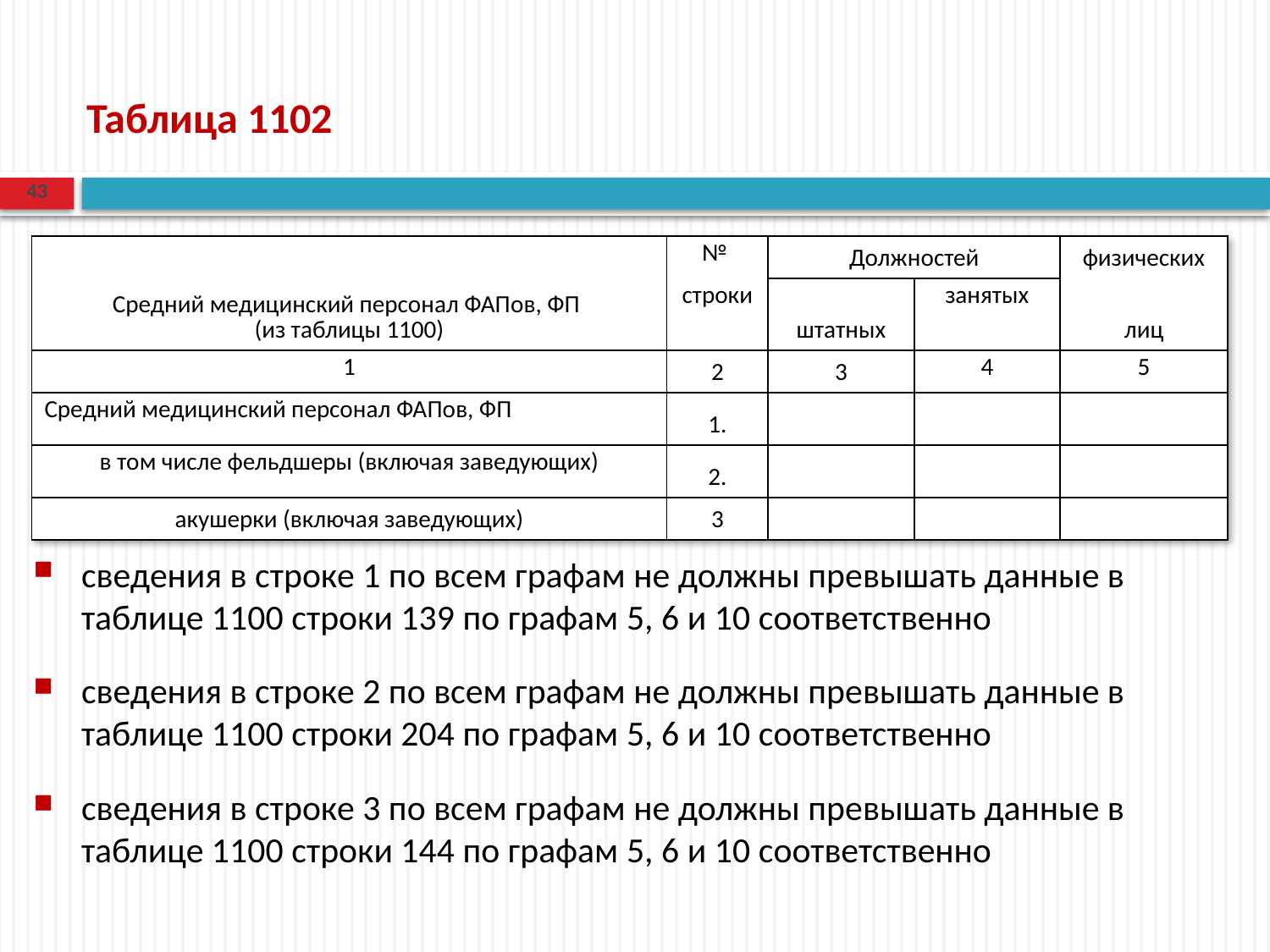

Таблица 1102
43
| Средний медицинский персонал ФАПов, ФП (из таблицы 1100) | № | Должностей |  | физических |
| --- | --- | --- | --- | --- |
|  | строки | штатных | занятых | лиц |
| 1 | 2 | 3 | 4 | 5 |
| Средний медицинский персонал ФАПов, ФП | 1. |  |  |  |
| в том числе фельдшеры (включая заведующих) | 2. |  |  |  |
| акушерки (включая заведующих) | 3 |  |  |  |
сведения в строке 1 по всем графам не должны превышать данные в таблице 1100 строки 139 по графам 5, 6 и 10 соответственно

сведения в строке 2 по всем графам не должны превышать данные в таблице 1100 строки 204 по графам 5, 6 и 10 соответственно

сведения в строке 3 по всем графам не должны превышать данные в таблице 1100 строки 144 по графам 5, 6 и 10 соответственно